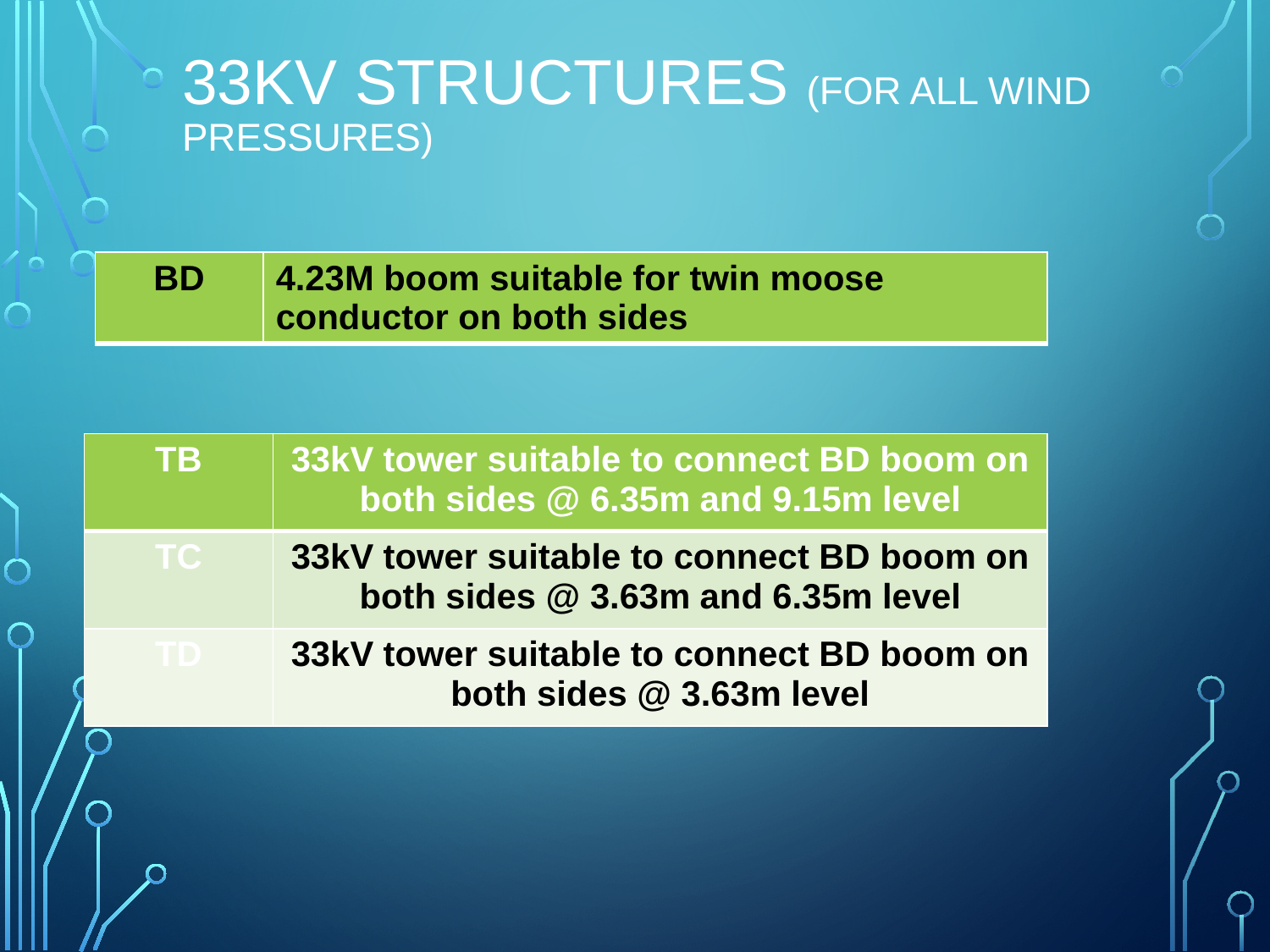

# 33kV Structures (for all wind pressures)
| BD | 4.23M boom suitable for twin moose conductor on both sides |
| --- | --- |
| TB | 33kV tower suitable to connect BD boom on both sides @ 6.35m and 9.15m level |
| --- | --- |
| TC | 33kV tower suitable to connect BD boom on both sides @ 3.63m and 6.35m level |
| TD | 33kV tower suitable to connect BD boom on both sides @ 3.63m level |
BP